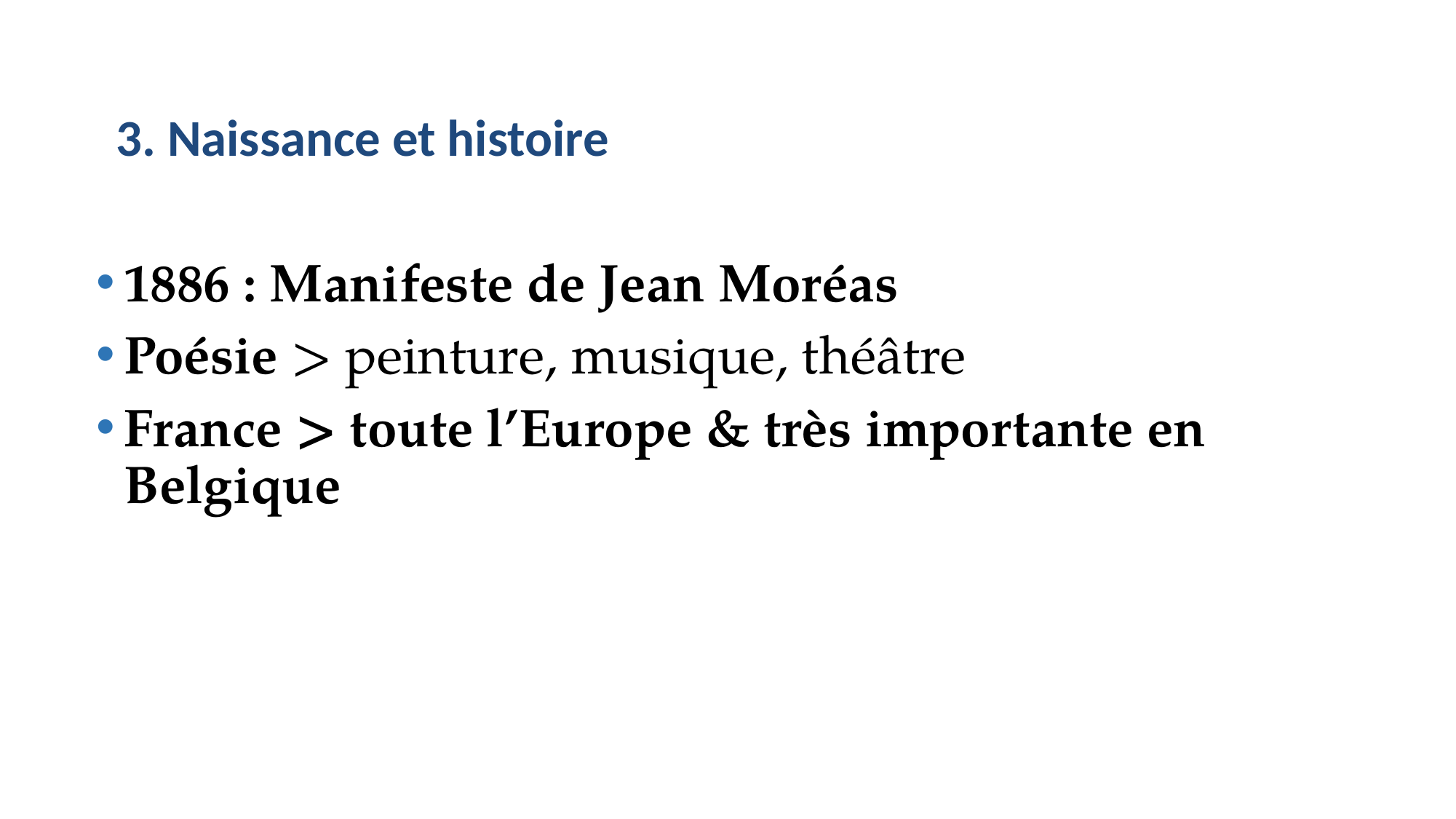

3. Naissance et histoire
1886 : Manifeste de Jean Moréas
Poésie > peinture, musique, théâtre
France > toute l’Europe & très importante en Belgique